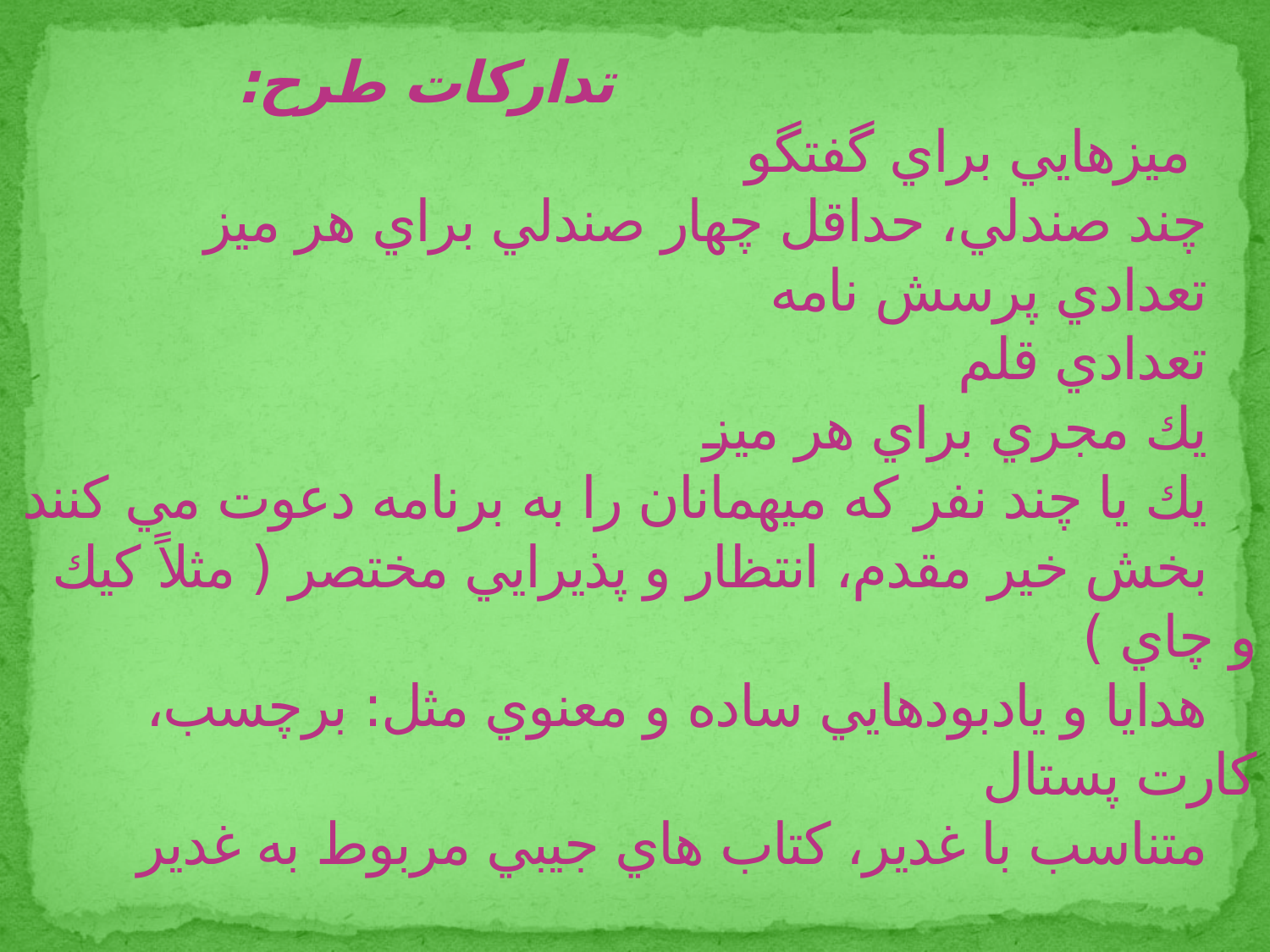

# تداركات طرح: ميزهايي براي گفتگو چند صندلي، حداقل چهار صندلي براي هر ميز تعدادي پرسش نامه تعدادي قلم يك مجري براي هر ميز يك يا چند نفر كه ميهمانان را به برنامه دعوت مي كنند بخش خير مقدم، انتظار و پذيرايي مختصر ( مثلاً كيك و چاي ) هدايا و يادبودهايي ساده و معنوي مثل: برچسب، كارت پستال متناسب با غدير، كتاب هاي جيبي مربوط به غدير